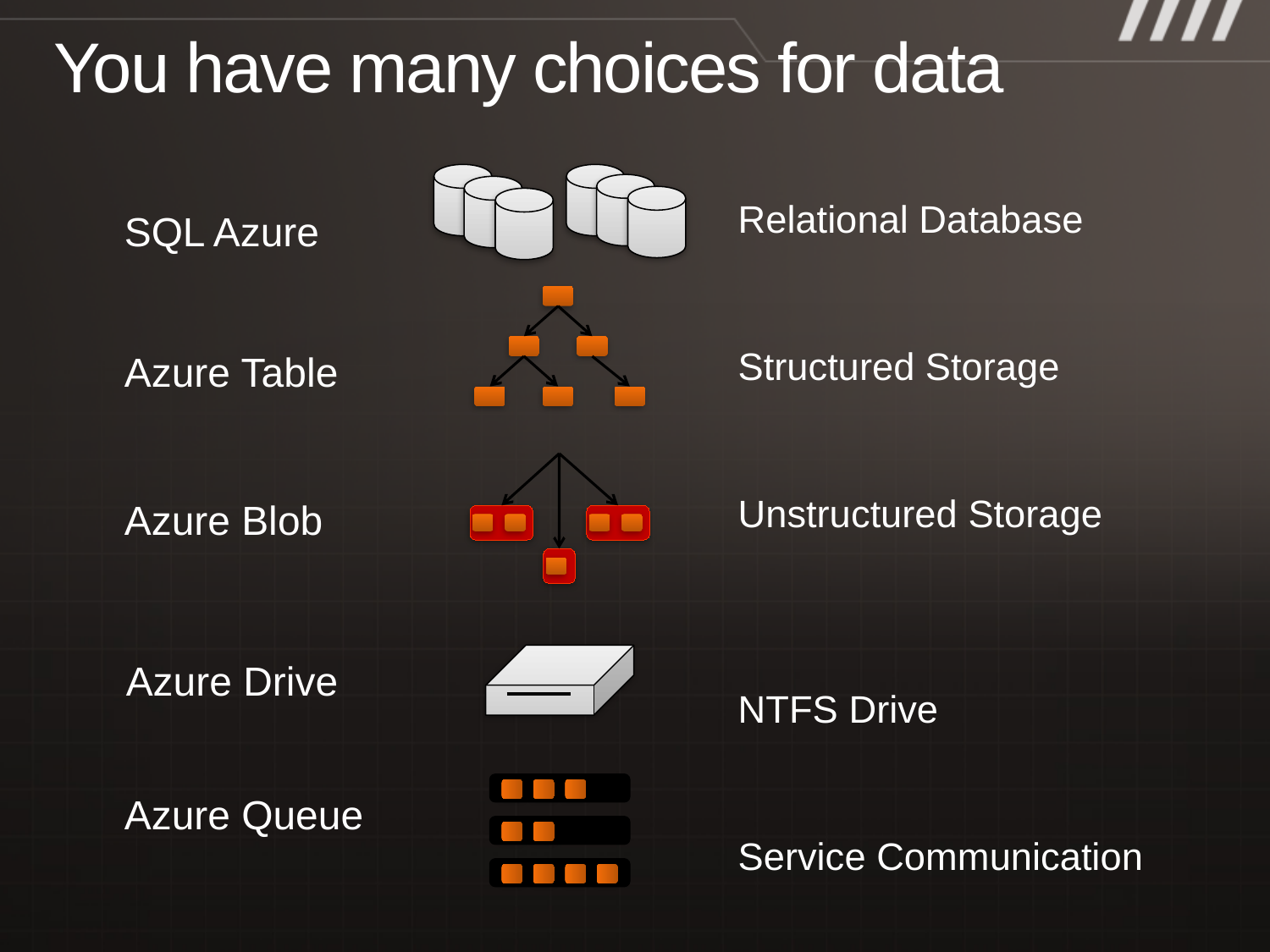

# You have many choices for data

Relational Database

Structured Storage

Unstructured Storage

NTFS Drive

Service Communication

SQL Azure

Azure Table

Azure Blob

Azure Drive

Azure Queue